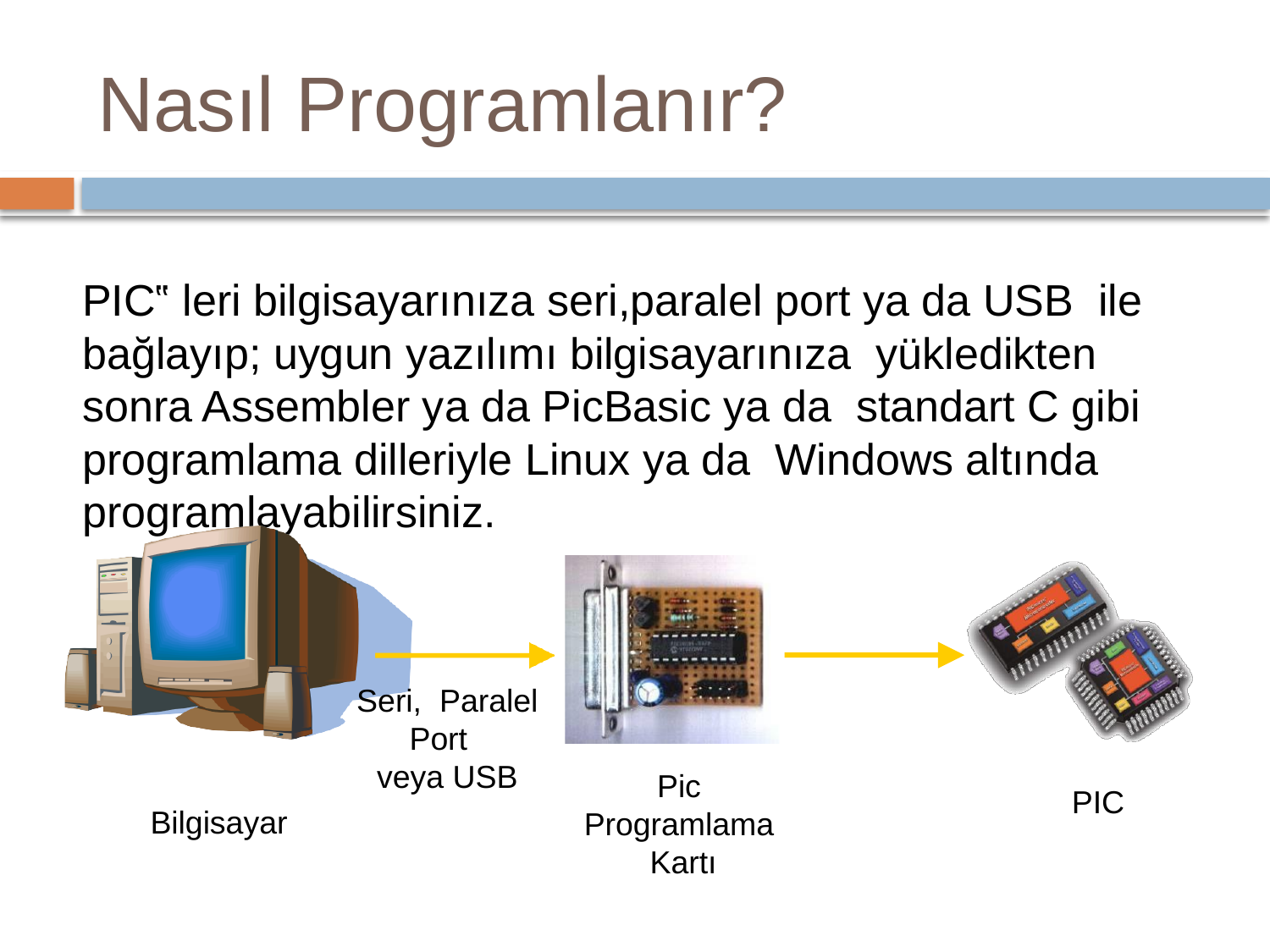

# Nasıl Programlanır?
PIC‟ leri bilgisayarınıza seri,paralel port ya da USB  ile bağlayıp; uygun yazılımı bilgisayarınıza  yükledikten sonra Assembler ya da PicBasic ya da  standart C gibi programlama dilleriyle Linux ya da  Windows altında programlayabilirsiniz.

Seri,  Paralel Port
veya USB
Pic  Programlama  Kartı
PIC
Bilgisayar